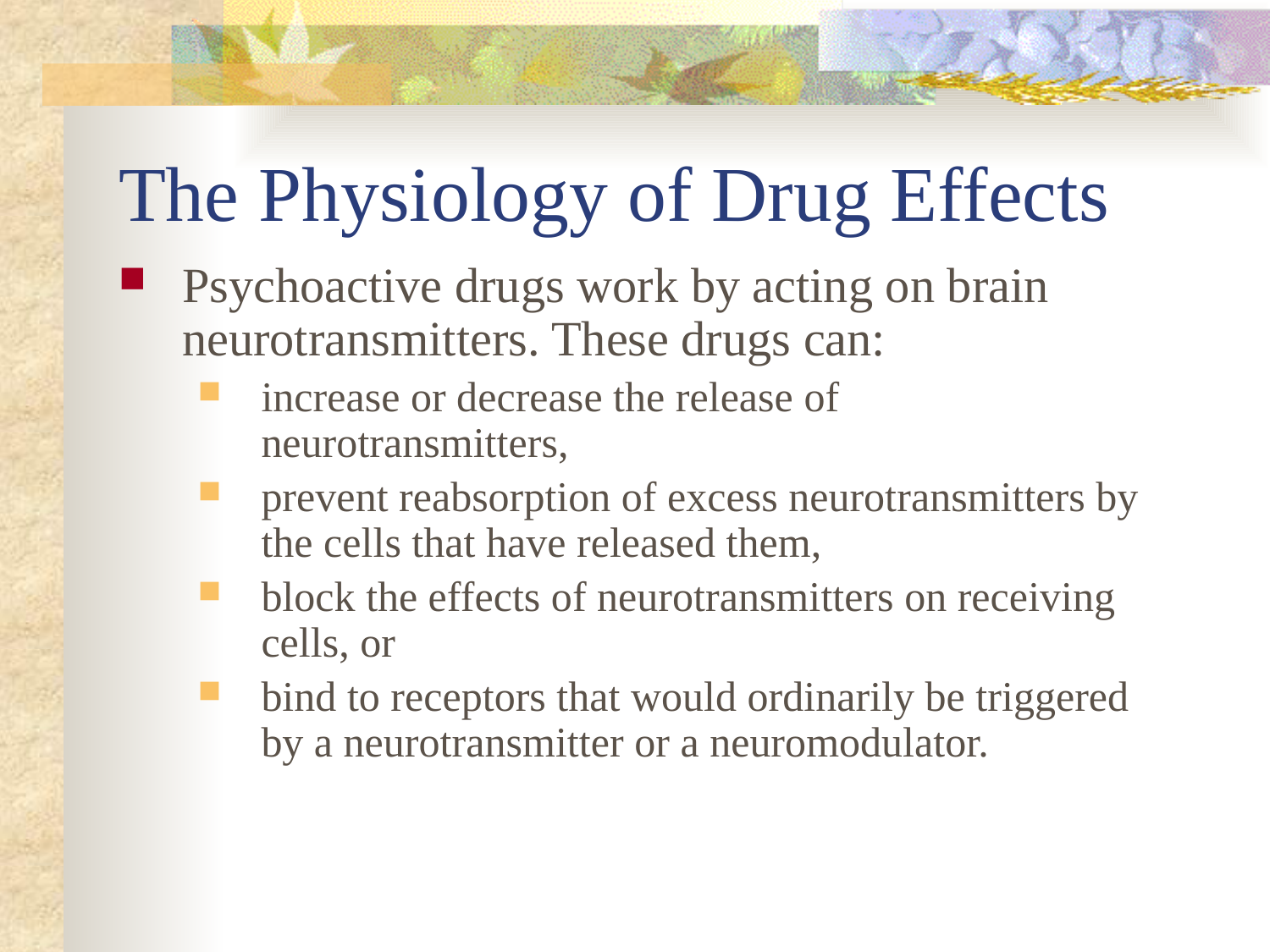

# The Physiology of Drug Effects
Psychoactive drugs work by acting on brain neurotransmitters. These drugs can:
increase or decrease the release of neurotransmitters,
prevent reabsorption of excess neurotransmitters by the cells that have released them,
block the effects of neurotransmitters on receiving cells, or
bind to receptors that would ordinarily be triggered by a neurotransmitter or a neuromodulator.